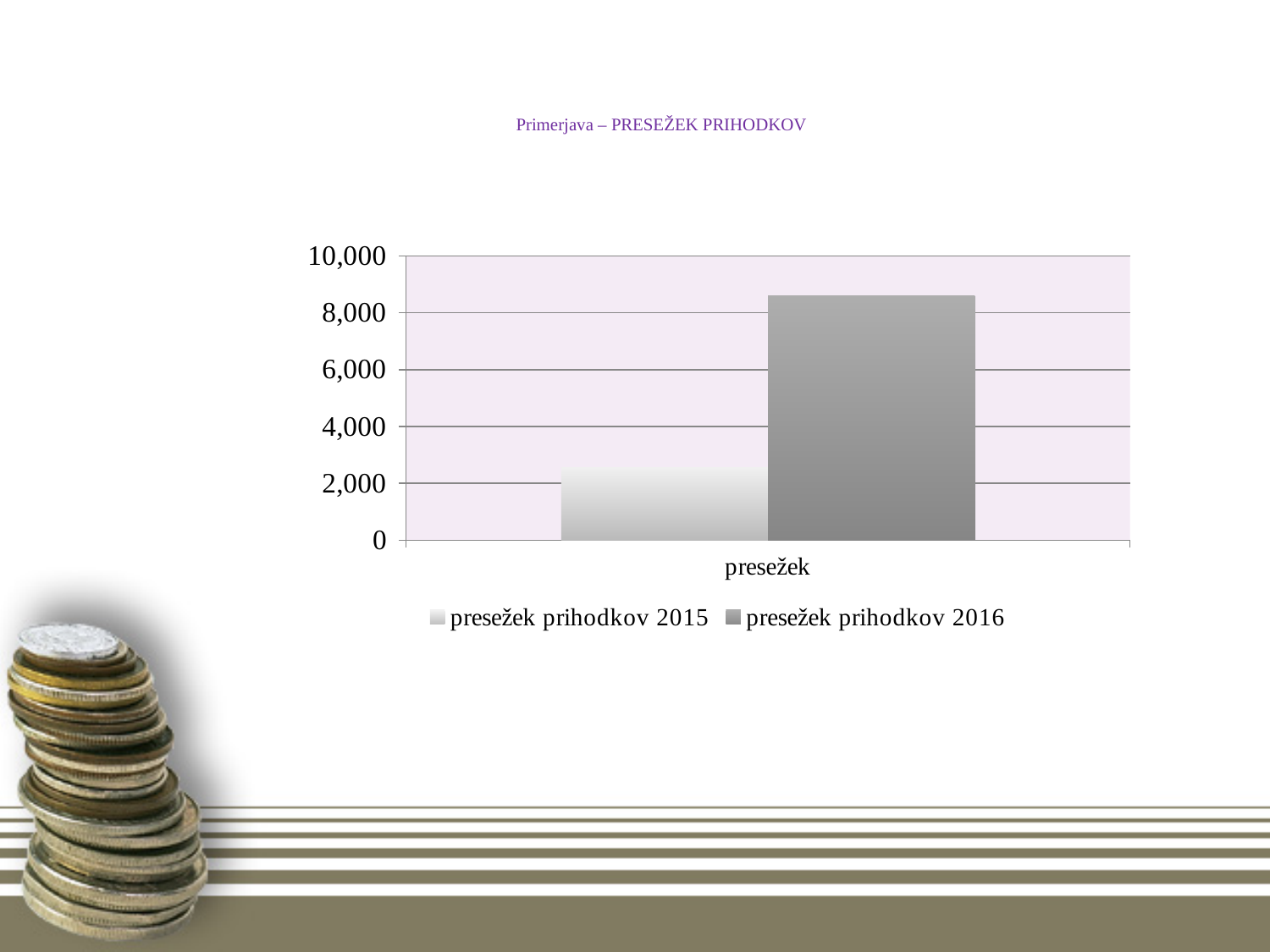

# Primerjava – PRESEŽEK PRIHODKOV

### Chart

| Category | presežek prihodkov 2015 | presežek prihodkov 2016 |
|---|---|---|
| presežek | 2564.0 | 8609.0 |